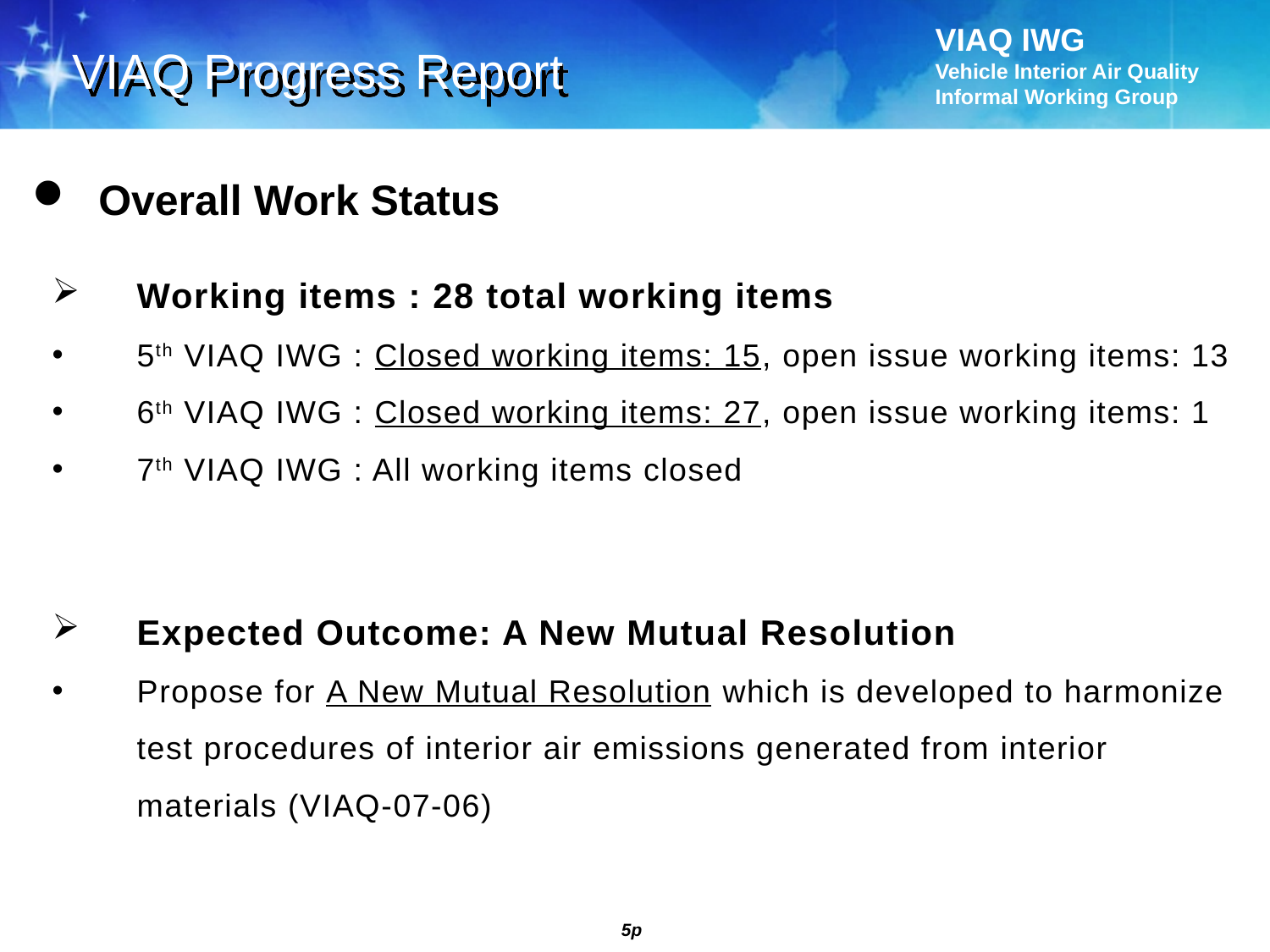

VIAQ Progress Report
  Overall Work Status
Working items : 28 total working items
5th VIAQ IWG : Closed working items: 15, open issue working items: 13
6th VIAQ IWG : Closed working items: 27, open issue working items: 1
7th VIAQ IWG : All working items closed

Expected Outcome: A New Mutual Resolution
Propose for A New Mutual Resolution which is developed to harmonize test procedures of interior air emissions generated from interior materials (VIAQ-07-06)